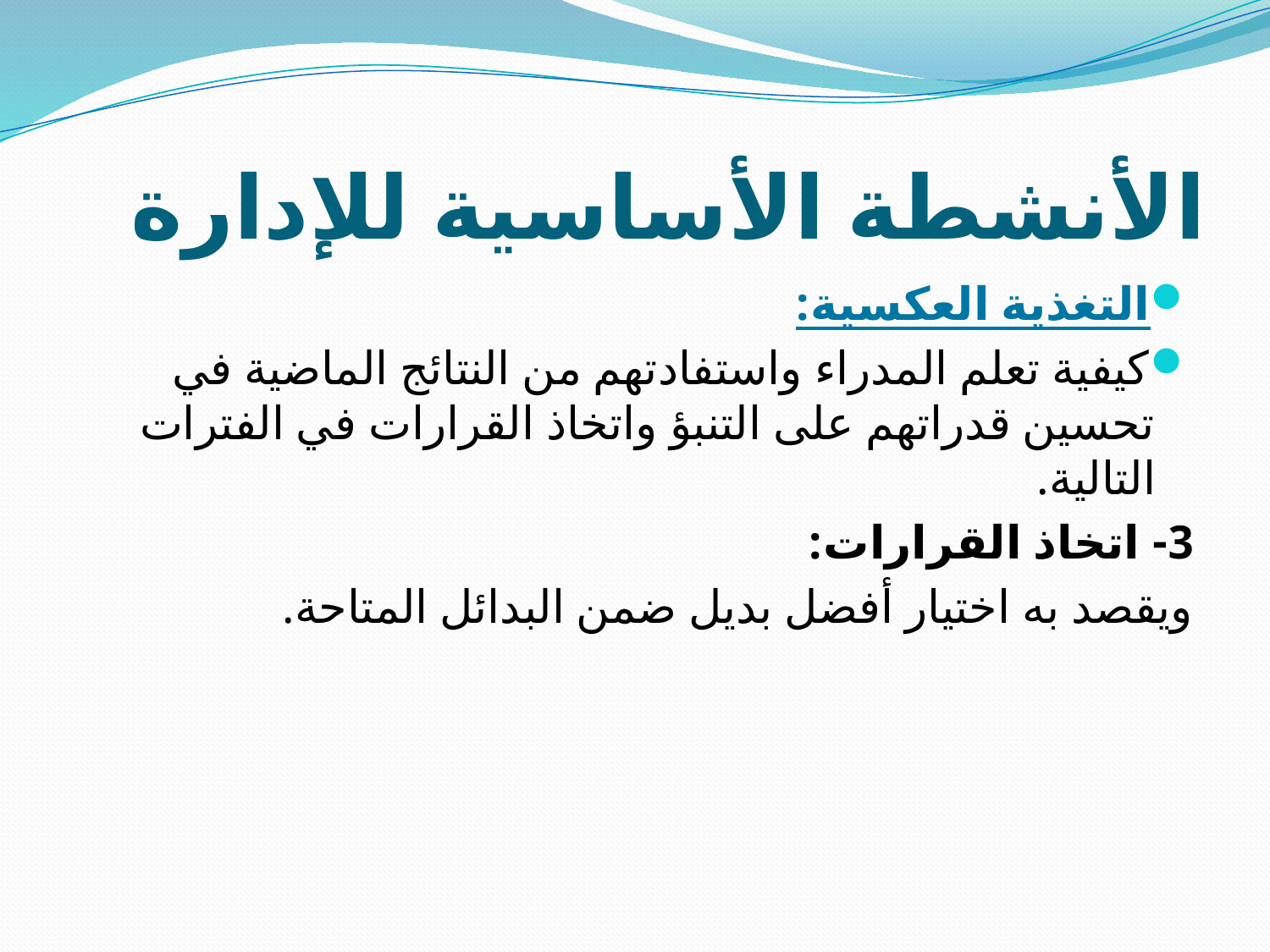

# الأنشطة الأساسية للإدارة
التغذية العكسية:
كيفية تعلم المدراء واستفادتهم من النتائج الماضية في تحسين قدراتهم على التنبؤ واتخاذ القرارات في الفترات التالية.
3- اتخاذ القرارات:
ويقصد به اختيار أفضل بديل ضمن البدائل المتاحة.